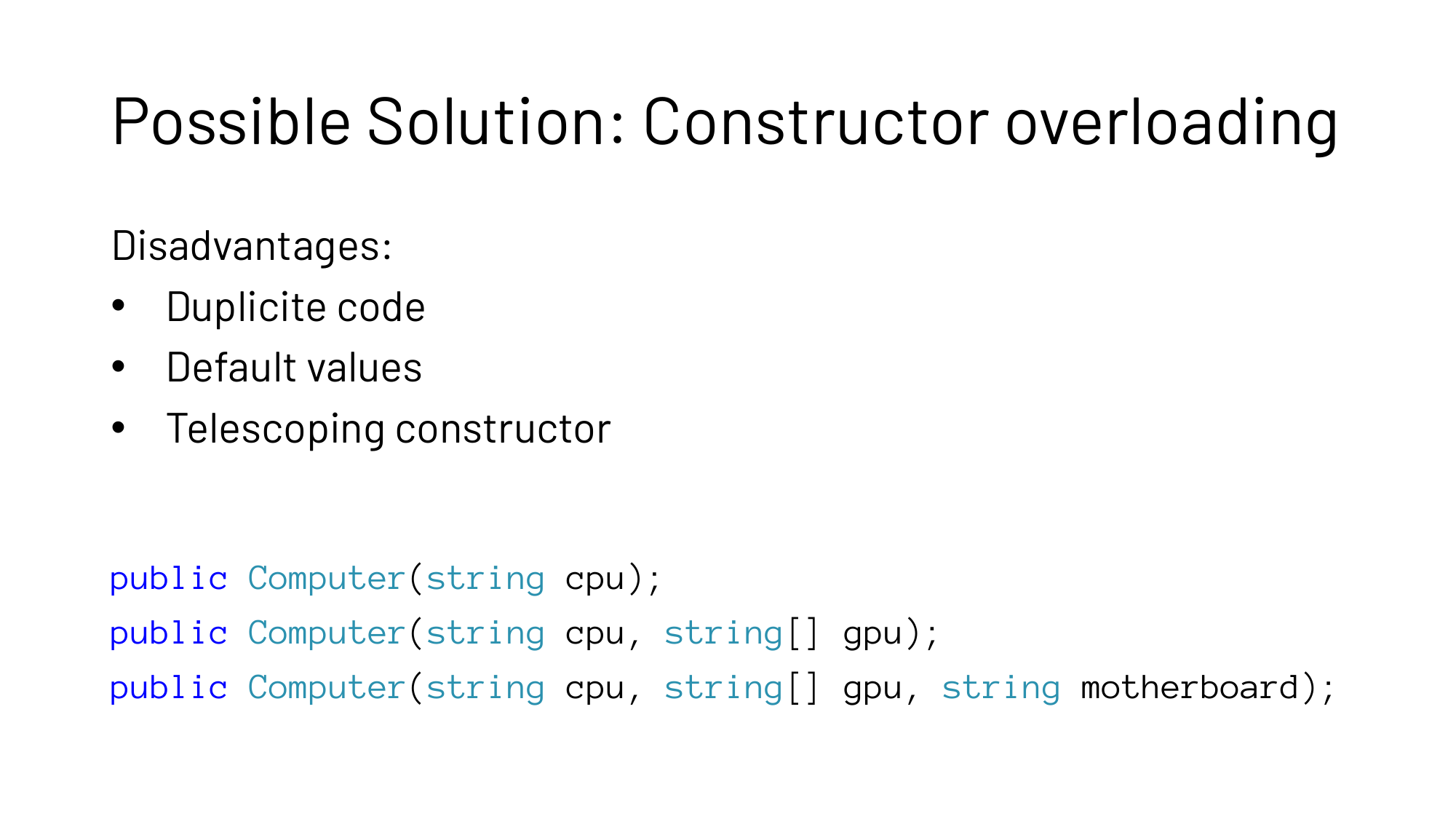

# Possible Solution: Constructor overloading
Disadvantages:
Duplicite code
Default values
Telescoping constructor

public Computer(string cpu);
public Computer(string cpu, string[] gpu);
public Computer(string cpu, string[] gpu, string motherboard);